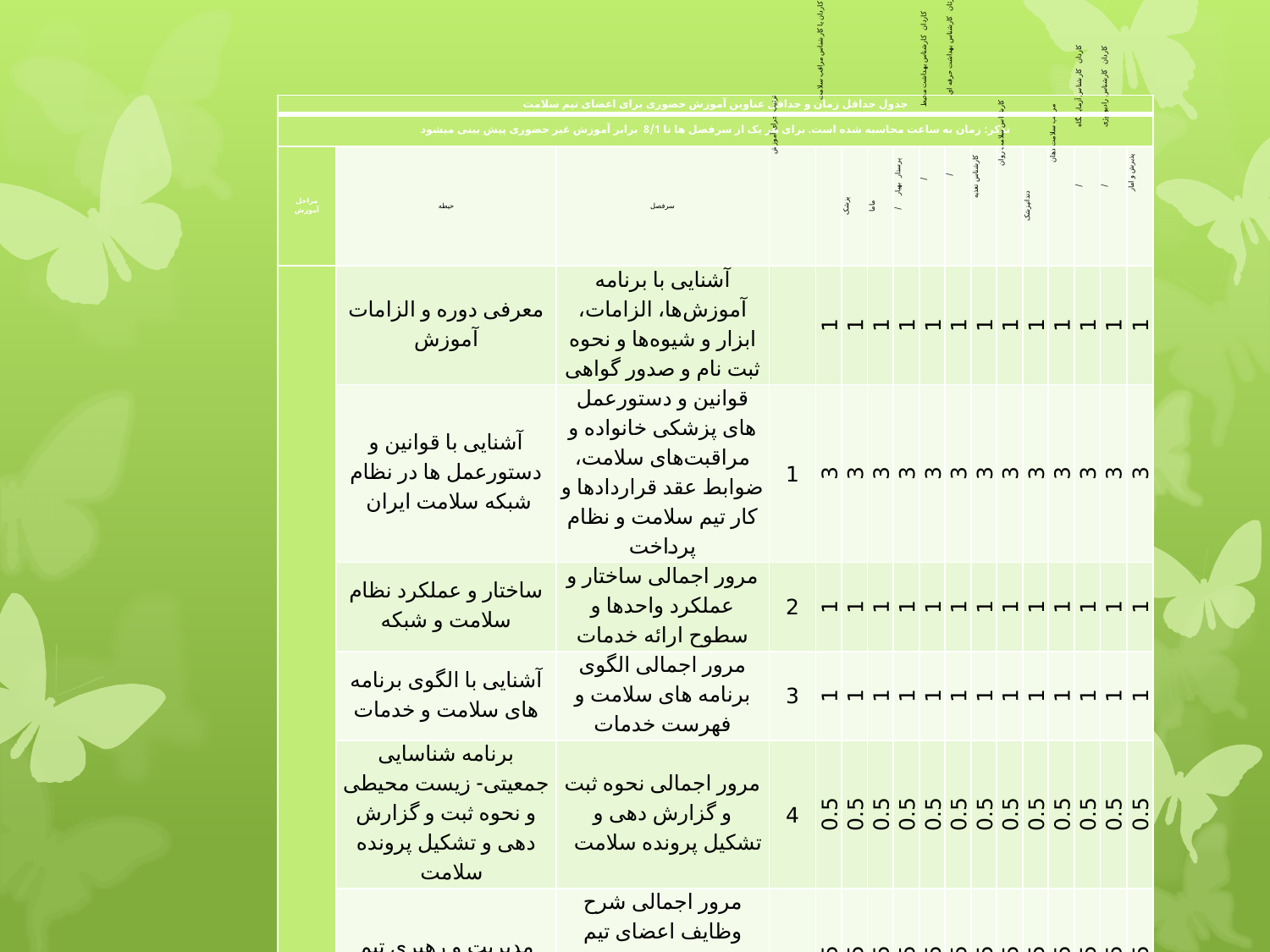

#
| جدول حداقل زمان و حداقل عناوین آموزش حضوری برای اعضای تیم سلامت |  |  |  |  |  |  |  |  |  |  |  |  |  |  |  |  |
| --- | --- | --- | --- | --- | --- | --- | --- | --- | --- | --- | --- | --- | --- | --- | --- | --- |
| تذکر: زمان به ساعت محاسبه شده است. برای هر یک از سرفصل ها تا 8/1 برابر آموزش غیر حضوری پیش بینی می­شود |  |  |  |  |  |  |  |  |  |  |  |  |  |  |  |  |
| مراحل آموزش | حیطه | سرفصل | ترتیب اجرای آموزش | کاردان یا کارشناس مراقب سلامت | پزشک | ماما | پرستار/ بهیار | کاردان/ کارشناس بهداشت محيط | کارئان/ کارشناس بهداشت حرفه اي | كارشناس تغذيه | کارشناس سلامت روان | دندانپزشک | مراقب سلامت دهان | کاردان/ کارشناس آزمایشگاه | کاردان/ کارشناس رادیولوژی | پذیرش و آمار |
| مباحث مقدماتی و پیش نیاز | معرفی دوره و الزامات آموزش | آشنایی با برنامه آموزش‌ها، الزامات، ابزار و شیوه‌ها و نحوه ثبت نام و صدور گواهی |  | 1 | 1 | 1 | 1 | 1 | 1 | 1 | 1 | 1 | 1 | 1 | 1 | 1 |
|  | آشنایی با قوانین و دستورعمل ها در نظام شبکه سلامت ایران | قوانین و دستورعمل های پزشکی خانواده و مراقبت‌های سلامت، ضوابط عقد قراردادها و کار تیم سلامت و نظام پرداخت | 1 | 3 | 3 | 3 | 3 | 3 | 3 | 3 | 3 | 3 | 3 | 3 | 3 | 3 |
|  | ساختار و عملکرد نظام سلامت و شبکه | مرور اجمالی ساختار و عملکرد واحدها و سطوح ارائه خدمات | 2 | 1 | 1 | 1 | 1 | 1 | 1 | 1 | 1 | 1 | 1 | 1 | 1 | 1 |
|  | آشنایی با الگوی برنامه های سلامت و خدمات | مرور اجمالی الگوی برنامه های سلامت و فهرست خدمات | 3 | 1 | 1 | 1 | 1 | 1 | 1 | 1 | 1 | 1 | 1 | 1 | 1 | 1 |
|  | برنامه شناسایی جمعیتی- زیست محیطی و نحوه ثبت و گزارش دهی و تشکیل پرونده سلامت | مرور اجمالی نحوه ثبت و گزارش دهی و تشکیل پرونده سلامت | 4 | 0.5 | 0.5 | 0.5 | 0.5 | 0.5 | 0.5 | 0.5 | 0.5 | 0.5 | 0.5 | 0.5 | 0.5 | 0.5 |
|  | مدیریت و رهبری تیم سلامت | مرور اجمالی شرح وظایف اعضای تیم سلامت و ارتباط سازمانی آنها با یکدیگر و ارتباط با سطوح دیگر | 5 | 0.5 | 0.5 | 0.5 | 0.5 | 0.5 | 0.5 | 0.5 | 0.5 | 0.5 | 0.5 | 0.5 | 0.5 | 0.5 |
|  | آشنایی با نرم افزارهای نظام شبکه | آشنایی با نرم افزارهای کاری اصلی و نظام ثبتی جاری | 6 | 2 | 2 | 2 | 2 | 2 | 2 | 2 | 2 | 2 | 2 | 2 | 2 | 4.5 |
|  | ارتقا و ترویج و آموزش سلامت و توانمندسازی جامعه | مرور اجمالی نحوه برقراری ارتباط با افراد و گروه ها برای دعوت و ورود آنها به برنامه های سلامت | 7 | 0.5 | 0.5 | 0.5 | 0.5 | 0.5 | 0.5 | 0.5 | 0.5 | 0.5 | 0.5 |  |  |  |
|  | تعریف و کارکردهای پزشکی خانواده | اصول طبابت خانواده | 8 | 1 | 1 | 1 | 1 | 1 | 1 | 1 | 1 |  |  |  |  |  |
|  | اصول مدیریت عوامل خطرزای سلامت | مرور عوامل اجتماعی و عوامل خطرزای مستقیم موثر بر سلامت | 9 | 0.5 | 0.5 | 0.5 | 0.5 | 0.5 | 0.5 | 0.5 | 0.5 | 0.5 | 0.5 |  |  |  |
|  | داروشناسي | آشنایی با لیست داروهای مورد استفاده برای خدمات | 10 | 0.5 | 0.5 | 0.5 | 0.5 | 0.5 | 0.5 | 0.5 | 0.5 | 0.5 | 0.5 |  |  |  |
|  | ترغیب مشارکت مردمی و داوطلبان سلامت | دستورعمل های مرتبط با داوطلبان سلامت | 11 | 0.5 | 0.5 | 0.5 | 0.5 | 0.5 | 0.5 | 0.5 | 0.5 | 0.5 | 0.5 | 0.5 | 0.5 | 0.5 |
|  | دروازه بانی نظام سلامت | آشنایی با قوانین و دستورالعمل های نظام ارجاع | 12 | 0.5 | 0.5 | 0.5 | 0.5 | 0.5 | 0.5 | 0.5 | 0.5 | 0.5 | 0.5 | 0.5 | 0.5 | 0.5 |
|  | پایش و ارزشیابی و ارتقای کیفیت برنامه‌های سلامت | مرور سریع چک لیست های پایش عملکرد تیم سلامت | 12 | 0.5 | 0.5 | 0.5 | 0.5 | 0.5 | 0.5 | 0.5 | 0.5 | 0.5 | 0.5 | 0.5 | 0.5 | 0.5 |
| جمع ساعات آموزش |  |  |  | 13 | 13 | 13 | 13 | 13 | 13 | 13 | 13 | 12 | 12 | 10.5 | 10.5 | 13 |